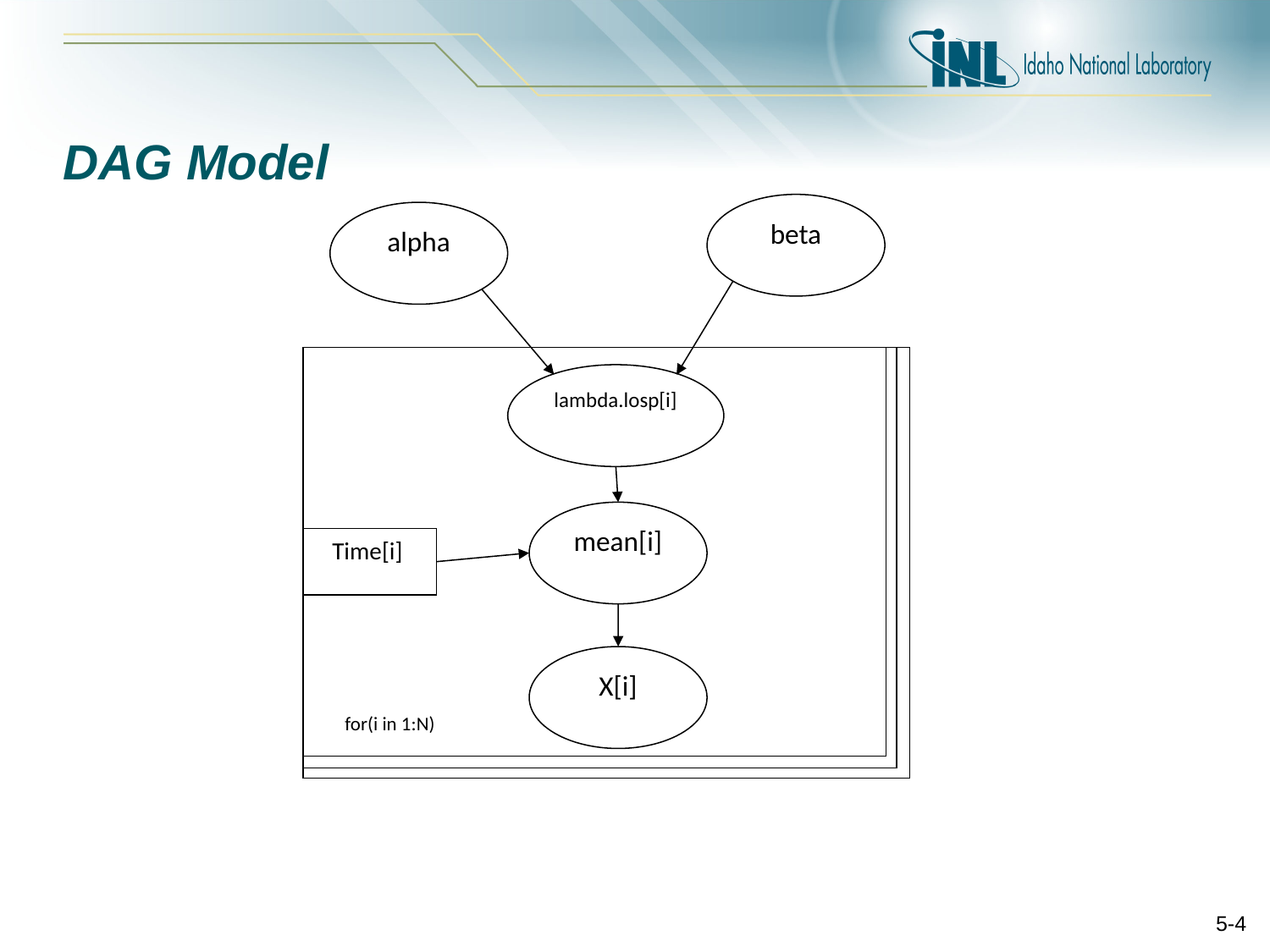

# DAG Model

beta
alpha

lambda.losp[i]

mean[i]
   Time[i]

X[i]
for(i in 1:N)
5-4